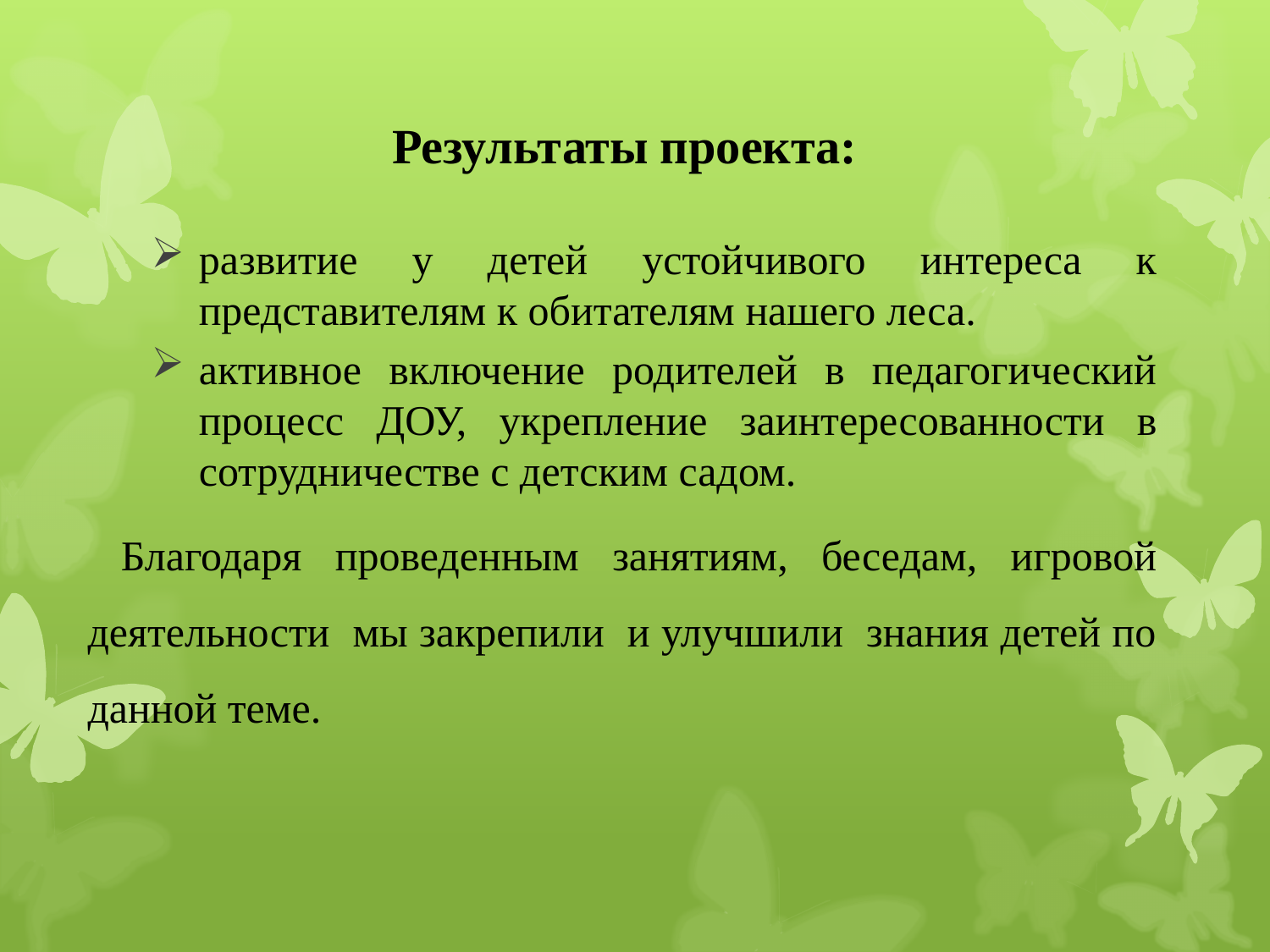

# Результаты проекта:
развитие у детей устойчивого интереса к представителям к обитателям нашего леса.
активное включение родителей в педагогический процесс ДОУ, укрепление заинтересованности в сотрудничестве с детским садом.
 Благодаря проведенным занятиям, беседам, игровой деятельности  мы закрепили  и улучшили  знания детей по данной теме.